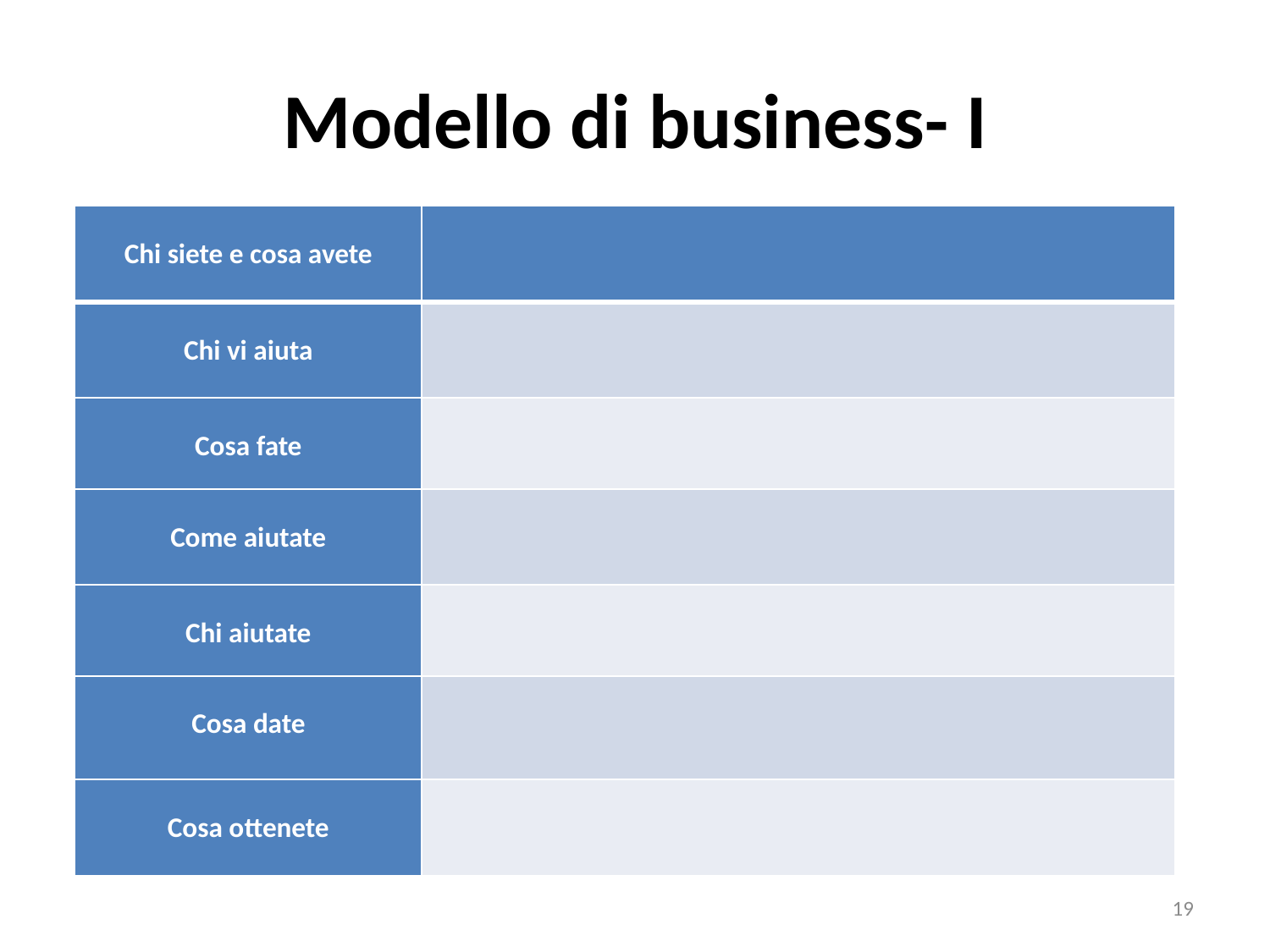

# Modello di business- I
| Chi siete e cosa avete |  |
| --- | --- |
| Chi vi aiuta |  |
| Cosa fate |  |
| Come aiutate |  |
| Chi aiutate |  |
| Cosa date |  |
| Cosa ottenete |  |
19